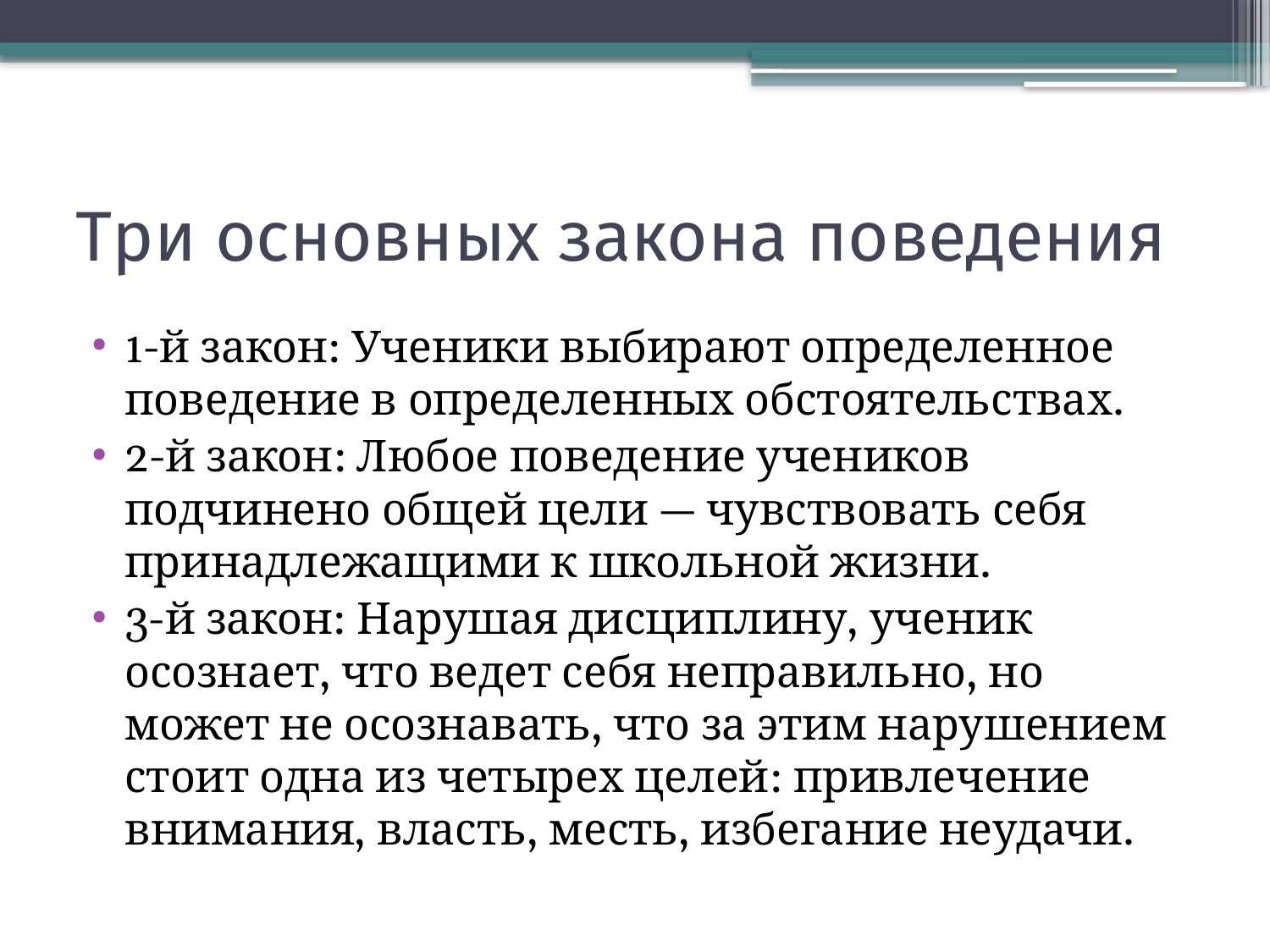

# Три основных закона поведения
1-й закон: Ученики выбирают определенное поведение в определенных обстоятельствах.
2-й закон: Любое поведение учеников подчинено общей цели — чувствовать себя принадлежащими к школьной жизни.
3-й закон: Нарушая дисциплину, ученик осознает, что ведет себя неправильно, но может не осознавать, что за этим нарушением стоит одна из четырех целей: привлечение внимания, власть, месть, избегание неудачи.